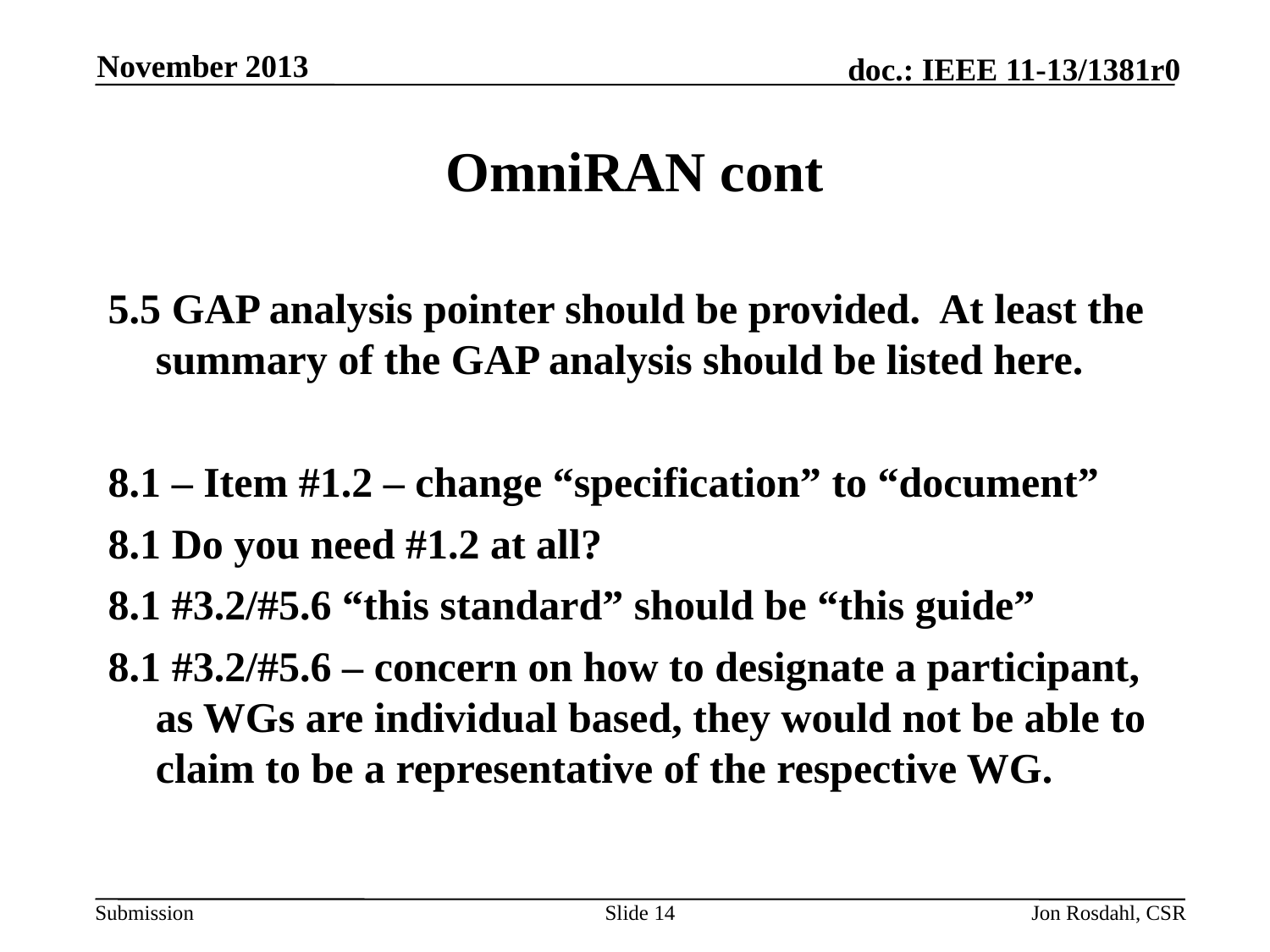

November 2013
# OmniRAN cont
5.5 GAP analysis pointer should be provided.  At least the summary of the GAP analysis should be listed here.

8.1 – Item #1.2 – change “specification” to “document”
8.1 Do you need #1.2 at all?
8.1 #3.2/#5.6 “this standard” should be “this guide”
8.1 #3.2/#5.6 – concern on how to designate a participant, as WGs are individual based, they would not be able to claim to be a representative of the respective WG.

Slide 14
Jon Rosdahl, CSR